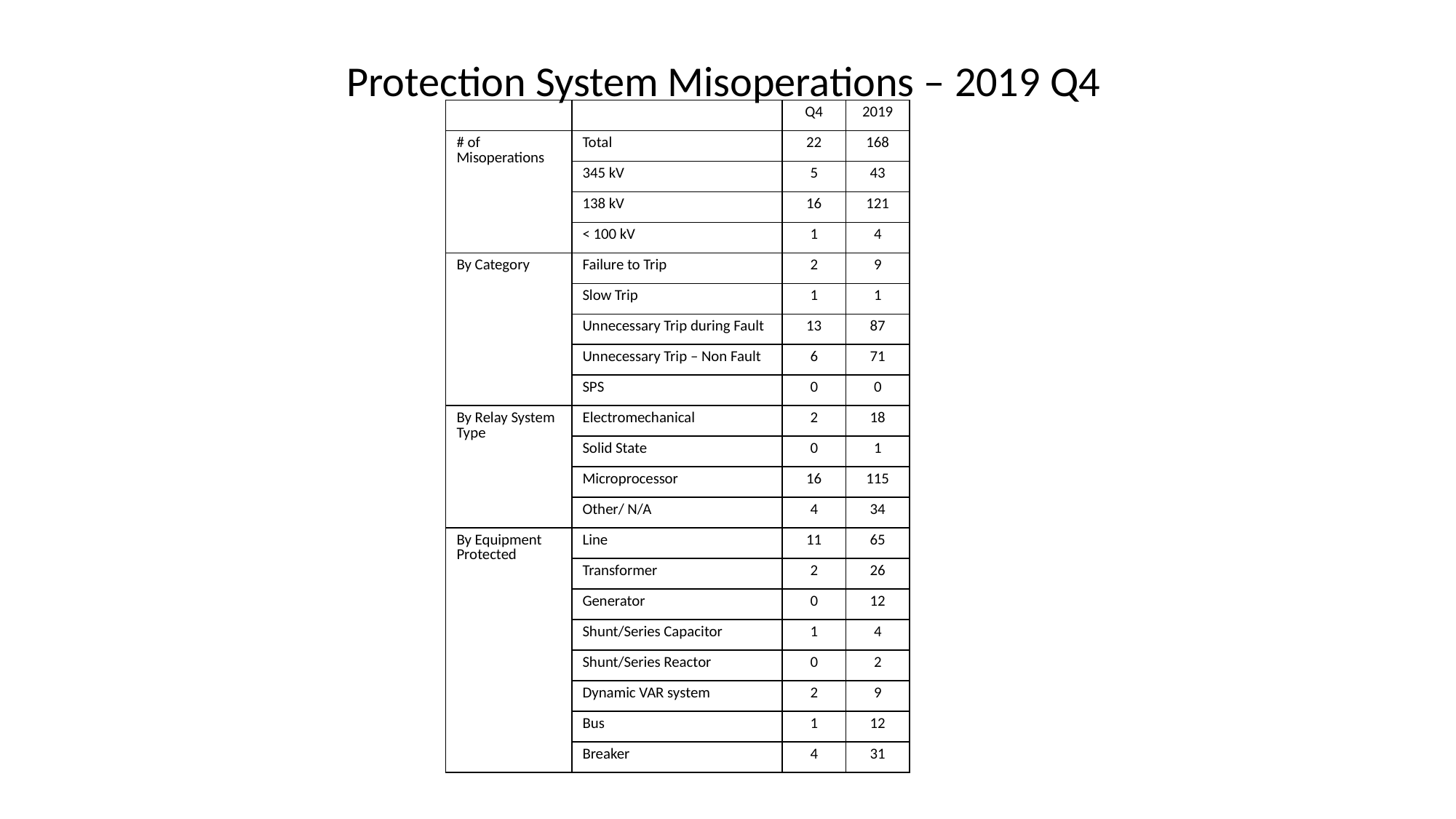

# Protection System Misoperations – 2019 Q4
|  |  | Q4 | 2019 |
| --- | --- | --- | --- |
| # of Misoperations | Total | 22 | 168 |
|  | 345 kV | 5 | 43 |
|  | 138 kV | 16 | 121 |
|  | < 100 kV | 1 | 4 |
| By Category | Failure to Trip | 2 | 9 |
|  | Slow Trip | 1 | 1 |
|  | Unnecessary Trip during Fault | 13 | 87 |
|  | Unnecessary Trip – Non Fault | 6 | 71 |
|  | SPS | 0 | 0 |
| By Relay System Type | Electromechanical | 2 | 18 |
|  | Solid State | 0 | 1 |
|  | Microprocessor | 16 | 115 |
|  | Other/ N/A | 4 | 34 |
| By Equipment Protected | Line | 11 | 65 |
|  | Transformer | 2 | 26 |
|  | Generator | 0 | 12 |
|  | Shunt/Series Capacitor | 1 | 4 |
|  | Shunt/Series Reactor | 0 | 2 |
|  | Dynamic VAR system | 2 | 9 |
|  | Bus | 1 | 12 |
|  | Breaker | 4 | 31 |